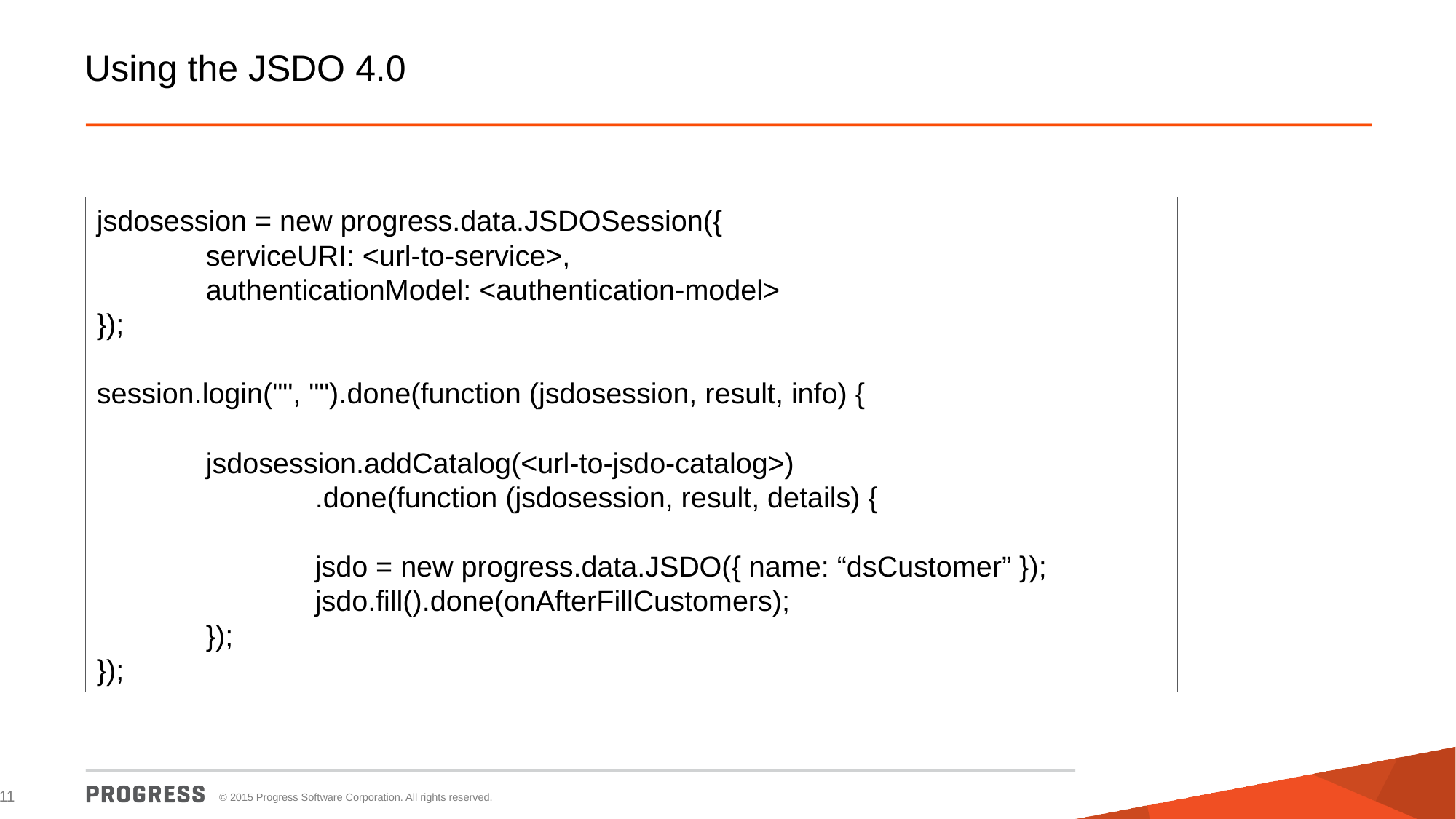

# Using the JSDO 4.0

jsdosession = new progress.data.JSDOSession({
	serviceURI: <url-to-service>,
	authenticationModel: <authentication-model>
});

session.login("", "").done(function (jsdosession, result, info) {

	jsdosession.addCatalog(<url-to-jsdo-catalog>)
		.done(function (jsdosession, result, details) {

		jsdo = new progress.data.JSDO({ name: “dsCustomer” });
		jsdo.fill().done(onAfterFillCustomers);
	});
});